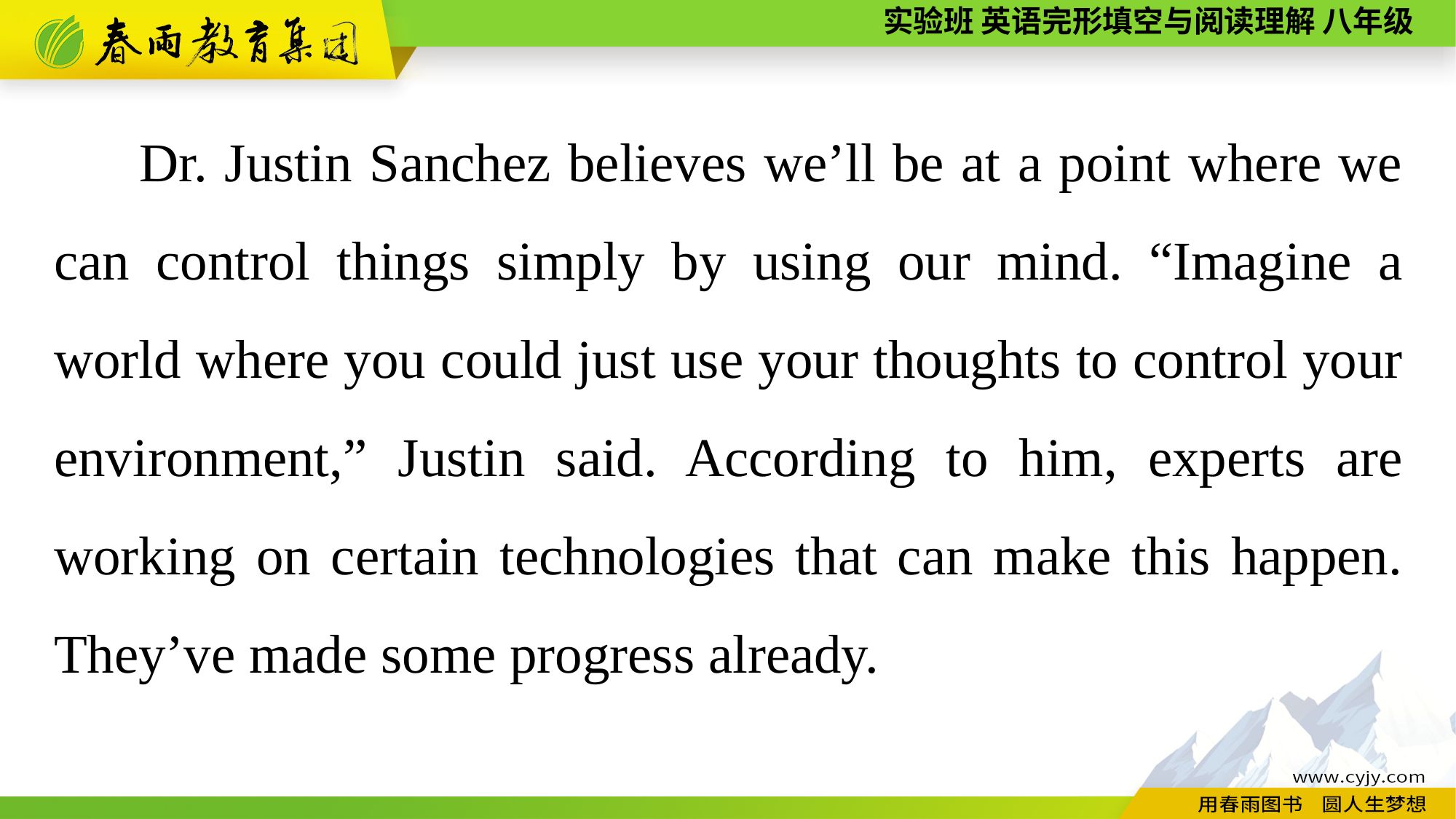

Dr. Justin Sanchez believes we’ll be at a point where we can control things simply by using our mind. “Imagine a world where you could just use your thoughts to control your environment,” Justin said. According to him, experts are working on certain technologies that can make this happen. They’ve made some progress already.